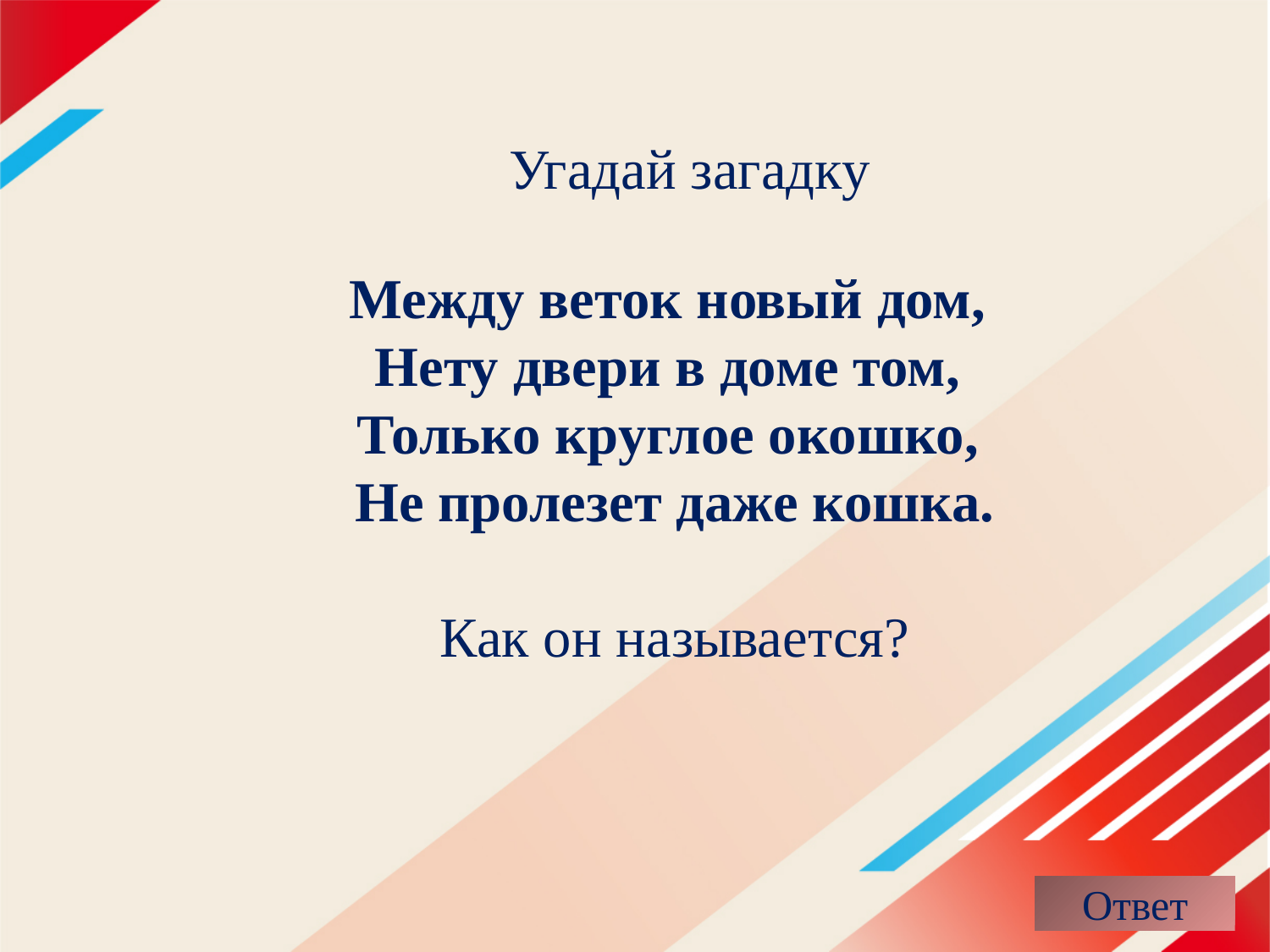

Угадай загадку
Между веток новый дом,
Нету двери в доме том,
Только круглое окошко,
Не пролезет даже кошка.

Как он называется?